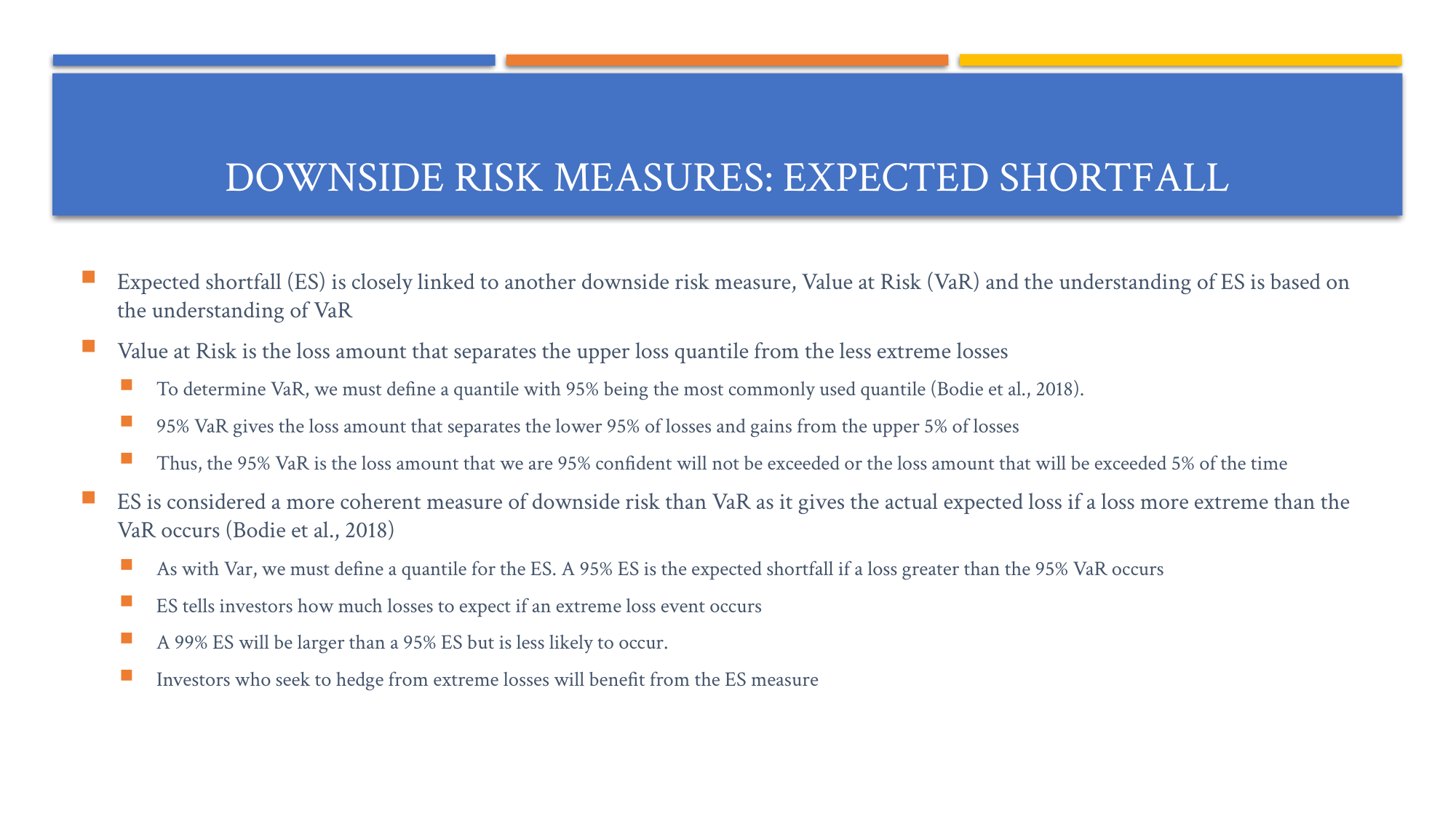

# DOWNSIDE RISK MEASURES: EXPECTED SHORTFALL
Expected shortfall (ES) is closely linked to another downside risk measure, Value at Risk (VaR) and the understanding of ES is based on the understanding of VaR
Value at Risk is the loss amount that separates the upper loss quantile from the less extreme losses
To determine VaR, we must define a quantile with 95% being the most commonly used quantile (Bodie et al., 2018).
95% VaR gives the loss amount that separates the lower 95% of losses and gains from the upper 5% of losses
Thus, the 95% VaR is the loss amount that we are 95% confident will not be exceeded or the loss amount that will be exceeded 5% of the time
ES is considered a more coherent measure of downside risk than VaR as it gives the actual expected loss if a loss more extreme than the VaR occurs (Bodie et al., 2018)
As with Var, we must define a quantile for the ES. A 95% ES is the expected shortfall if a loss greater than the 95% VaR occurs
ES tells investors how much losses to expect if an extreme loss event occurs
A 99% ES will be larger than a 95% ES but is less likely to occur.
Investors who seek to hedge from extreme losses will benefit from the ES measure